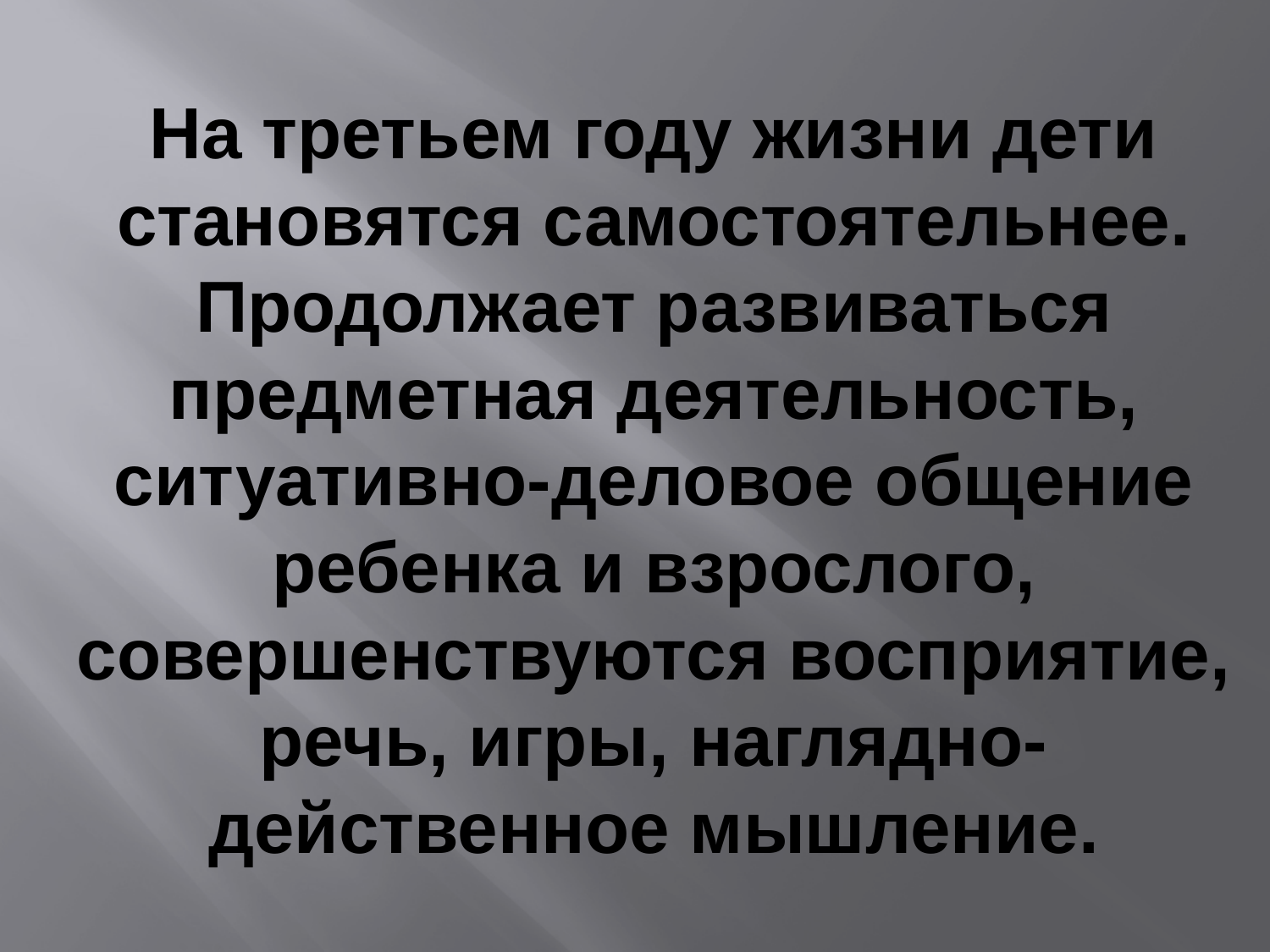

# На третьем году жизни дети становятся самостоятельнее. Продолжает развиваться предметная деятельность, ситуативно-деловое общение ребенка и взрослого, совершенствуются восприятие, речь, игры, наглядно-действенное мышление.